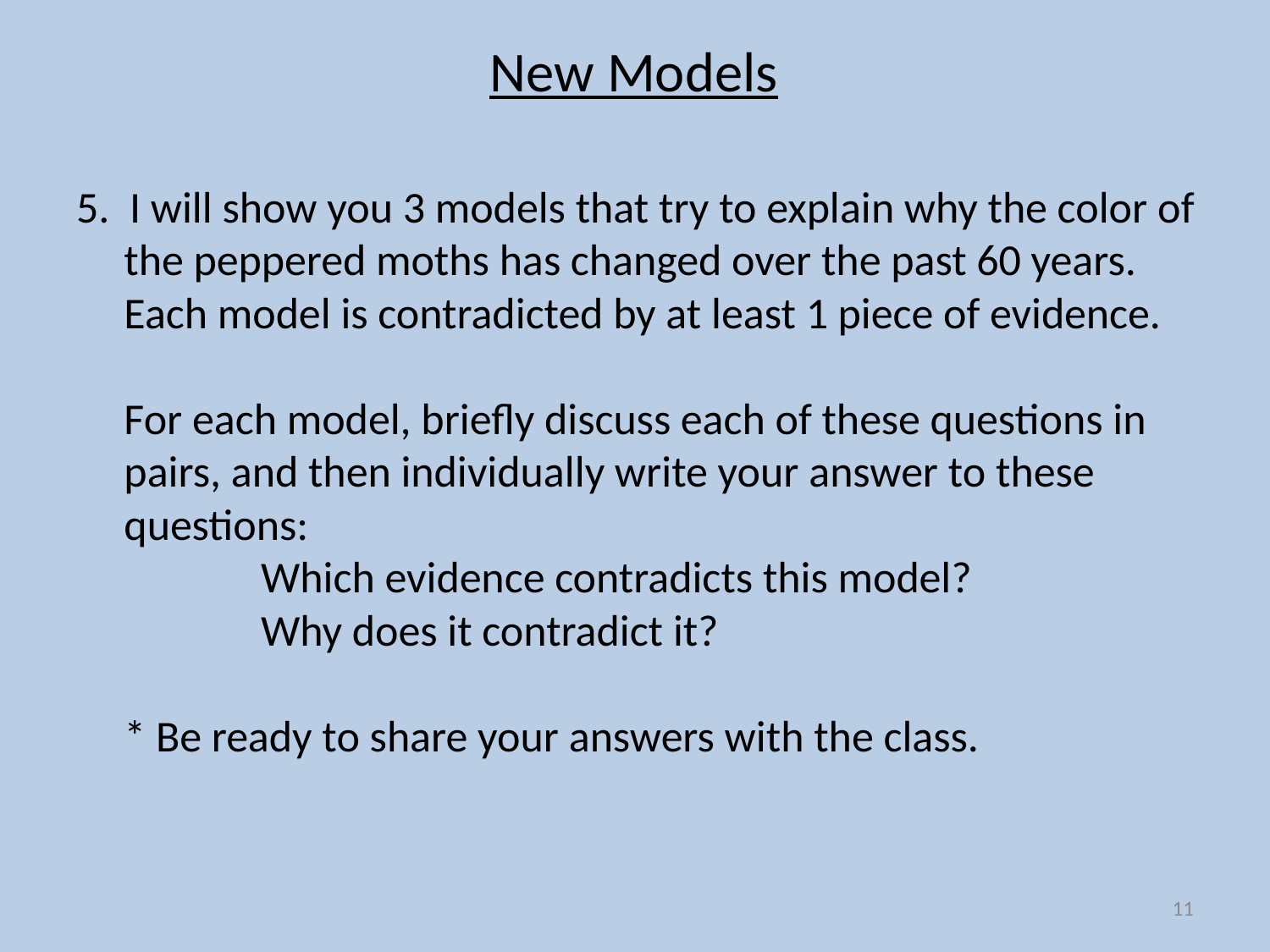

New Models
5.  I will show you 3 models that try to explain why the color of the peppered moths has changed over the past 60 years.  Each model is contradicted by at least 1 piece of evidence.

	For each model, briefly discuss each of these questions in pairs, and then individually write your answer to these questions:
		 Which evidence contradicts this model?
   		 Why does it contradict it?

	* Be ready to share your answers with the class.
11